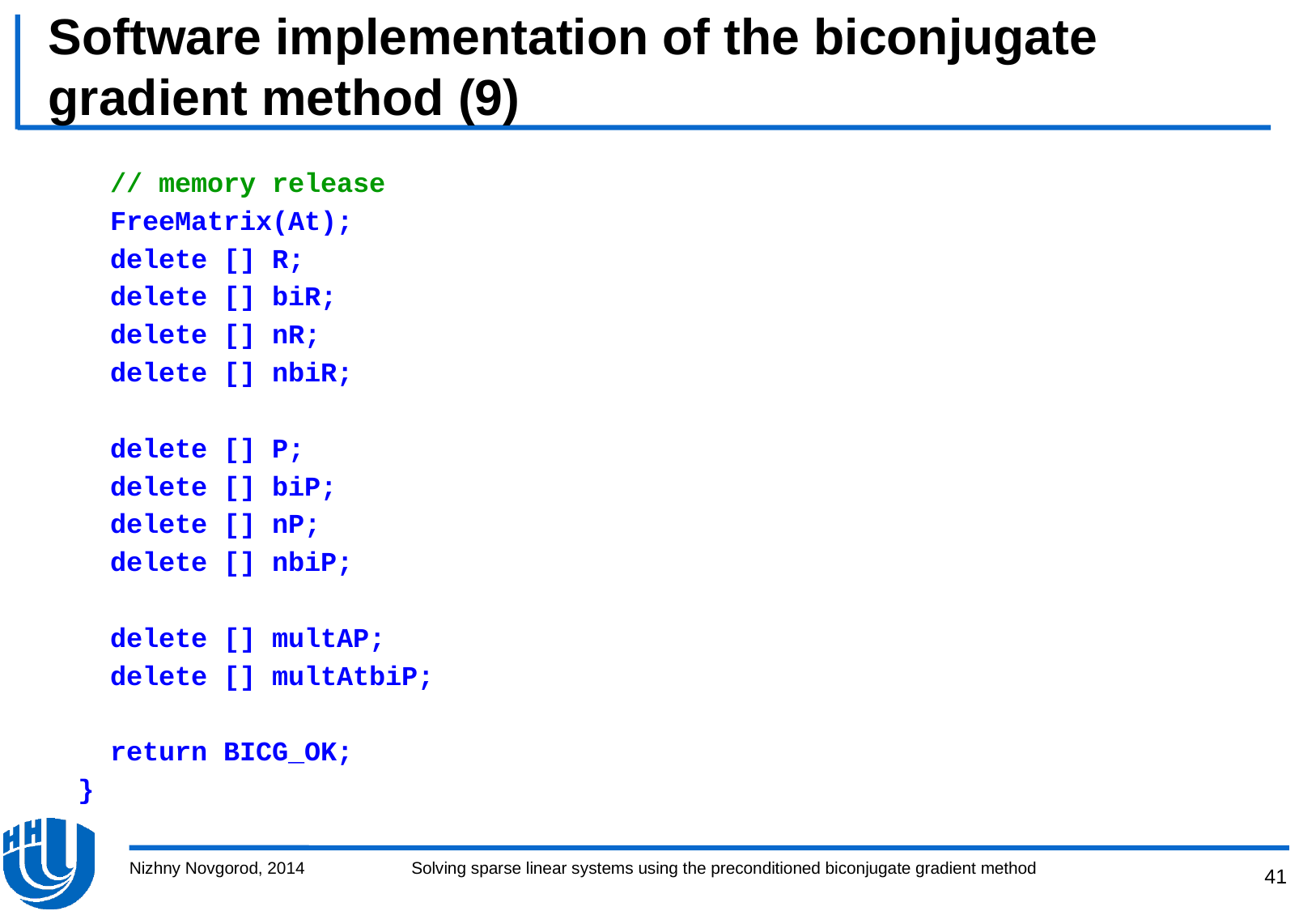

# Software implementation of the biconjugate gradient method (9)
  // memory release
  FreeMatrix(At);
  delete [] R;
  delete [] biR;
  delete [] nR;
  delete [] nbiR;

  delete [] P;
  delete [] biP;
  delete [] nP;
  delete [] nbiP;

  delete [] multAP;
  delete [] multAtbiP;

  return BICG_OK;
}
Nizhny Novgorod, 2014
Solving sparse linear systems using the preconditioned biconjugate gradient method